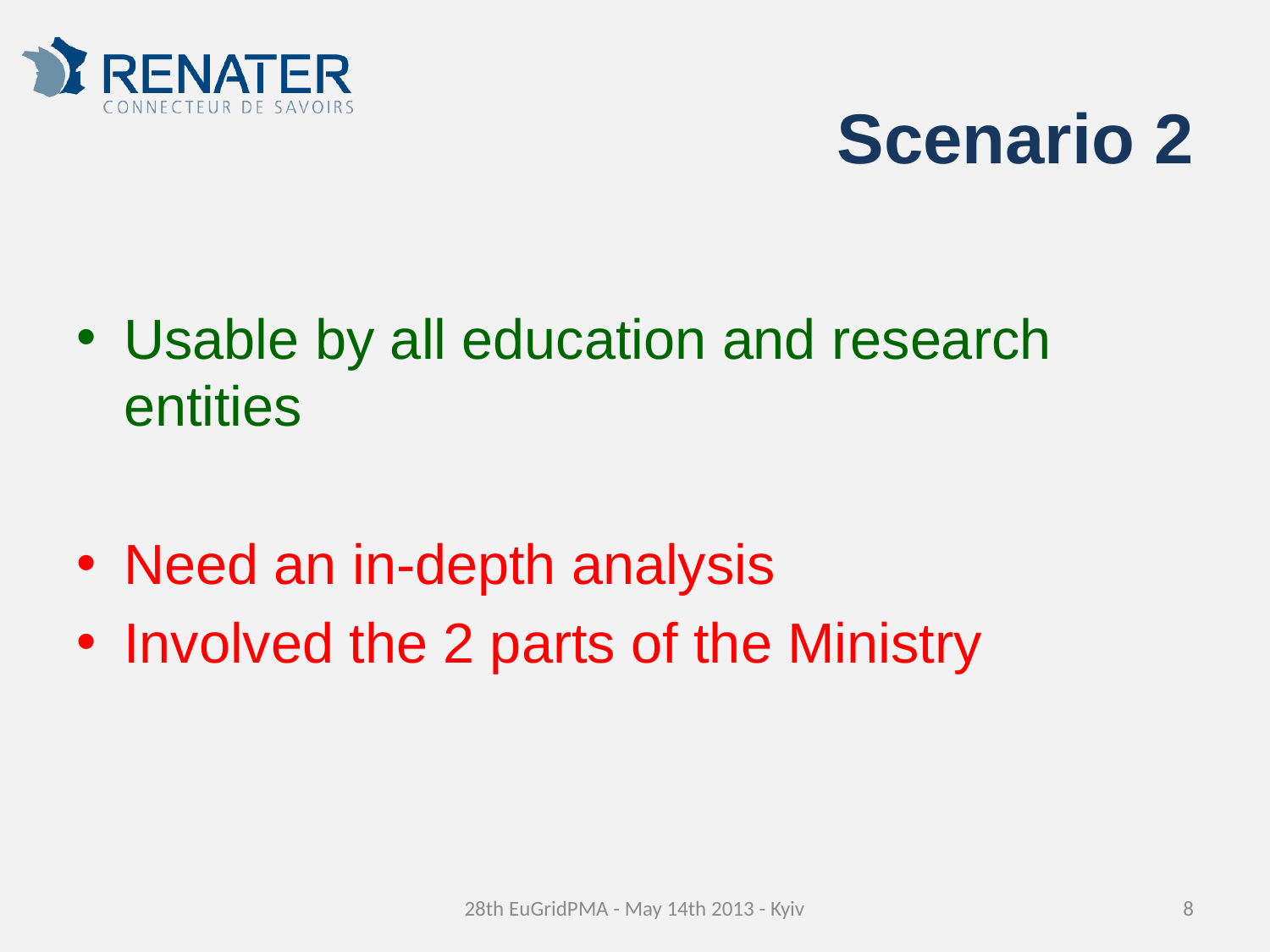

# Scenario 2
Usable by all education and research entities

Need an in-depth analysis
Involved the 2 parts of the Ministry
28th EuGridPMA - May 14th 2013 - Kyiv
8